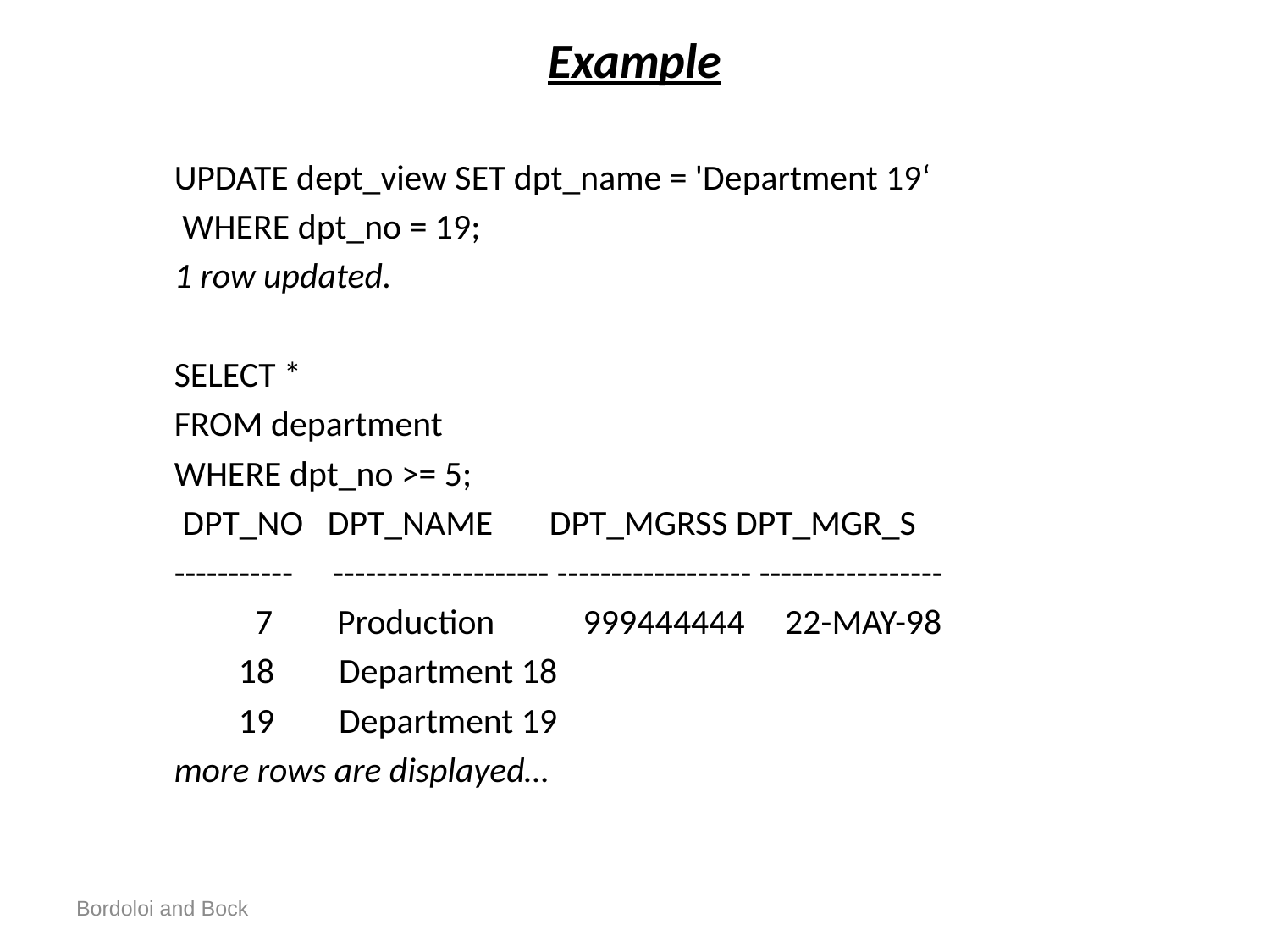

# Example
UPDATE dept_view SET dpt_name = 'Department 19‘
 WHERE dpt_no = 19;
1 row updated.

SELECT *
FROM department
WHERE dpt_no >= 5;
 DPT_NO   DPT_NAME       DPT_MGRSS DPT_MGR_S
-----------     -------------------- ------------------ -----------------
          7        Production           999444444     22-MAY-98
        18        Department 18
        19        Department 19
more rows are displayed…
Bordoloi and Bock